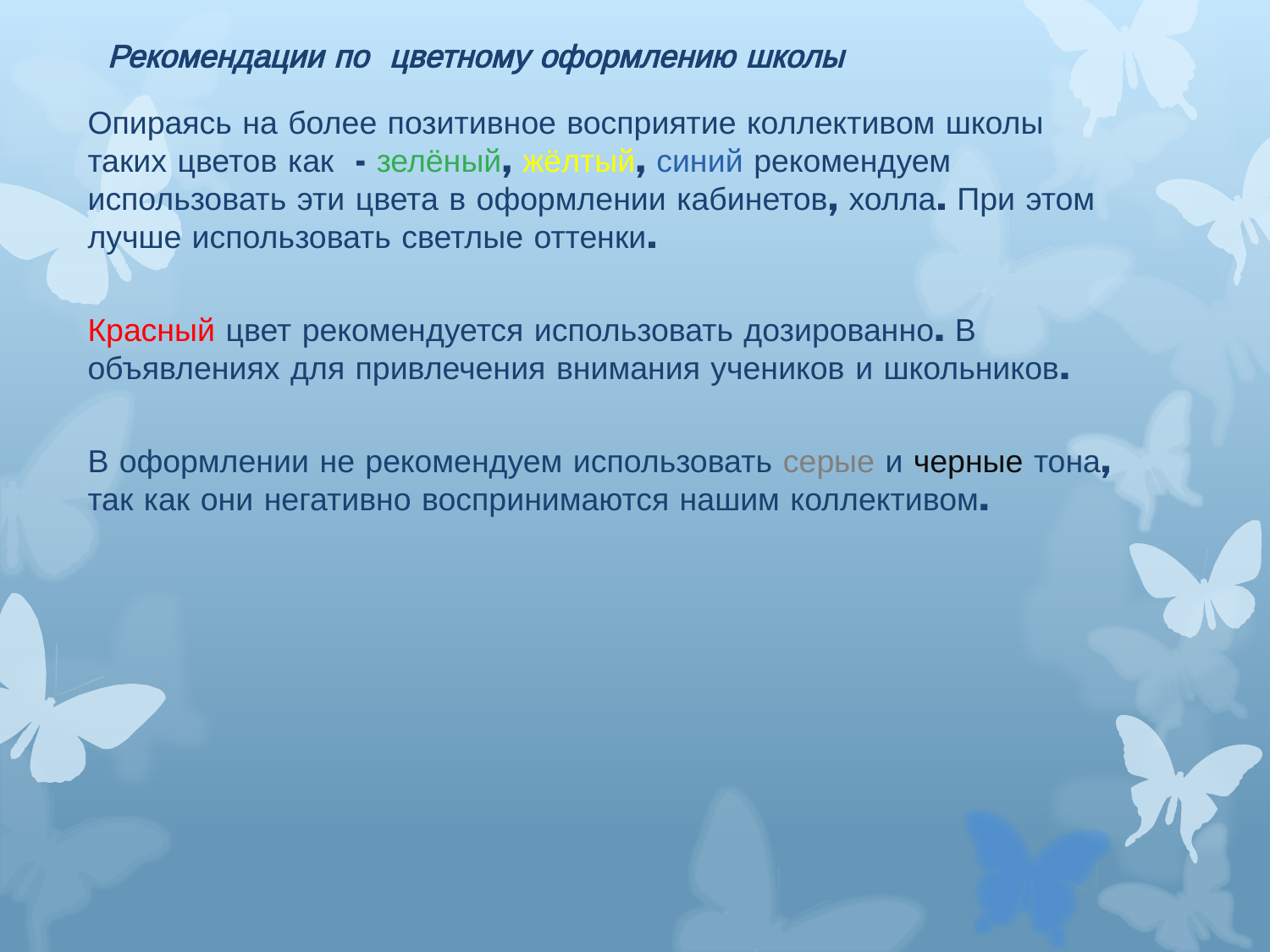

# Рекомендации по  цветному оформлению школы
Опираясь на более позитивное восприятие коллективом школы таких цветов как  - зелёный, жёлтый, синий рекомендуем использовать эти цвета в оформлении кабинетов, холла. При этом лучше использовать светлые оттенки.
Красный цвет рекомендуется использовать дозированно. В объявлениях для привлечения внимания учеников и школьников.
В оформлении не рекомендуем использовать серые и черные тона, так как они негативно воспринимаются нашим коллективом.